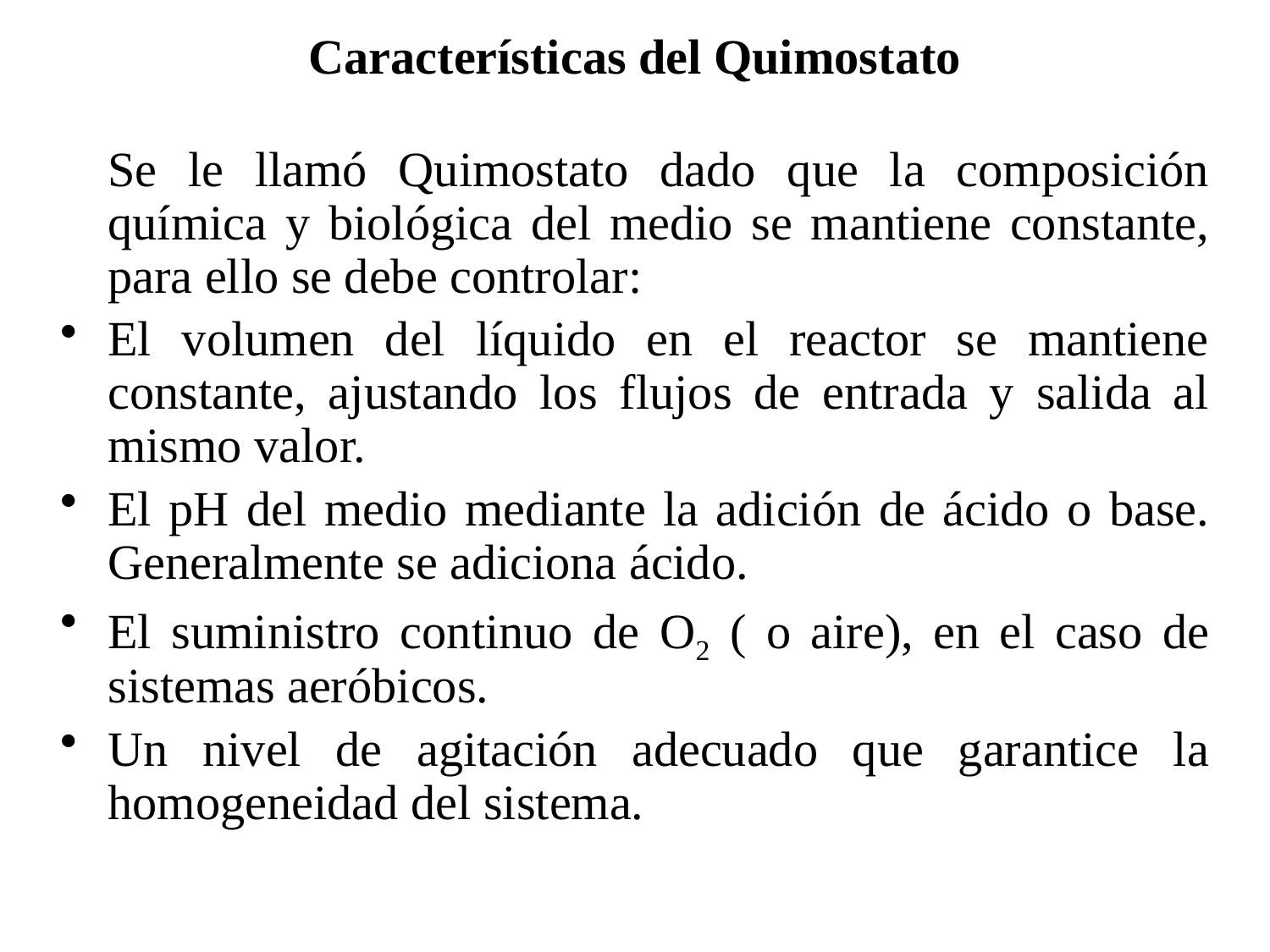

# Características del Quimostato
	Se le llamó Quimostato dado que la composición química y biológica del medio se mantiene constante, para ello se debe controlar:
El volumen del líquido en el reactor se mantiene constante, ajustando los flujos de entrada y salida al mismo valor.
El pH del medio mediante la adición de ácido o base. Generalmente se adiciona ácido.
El suministro continuo de O2 ( o aire), en el caso de sistemas aeróbicos.
Un nivel de agitación adecuado que garantice la homogeneidad del sistema.